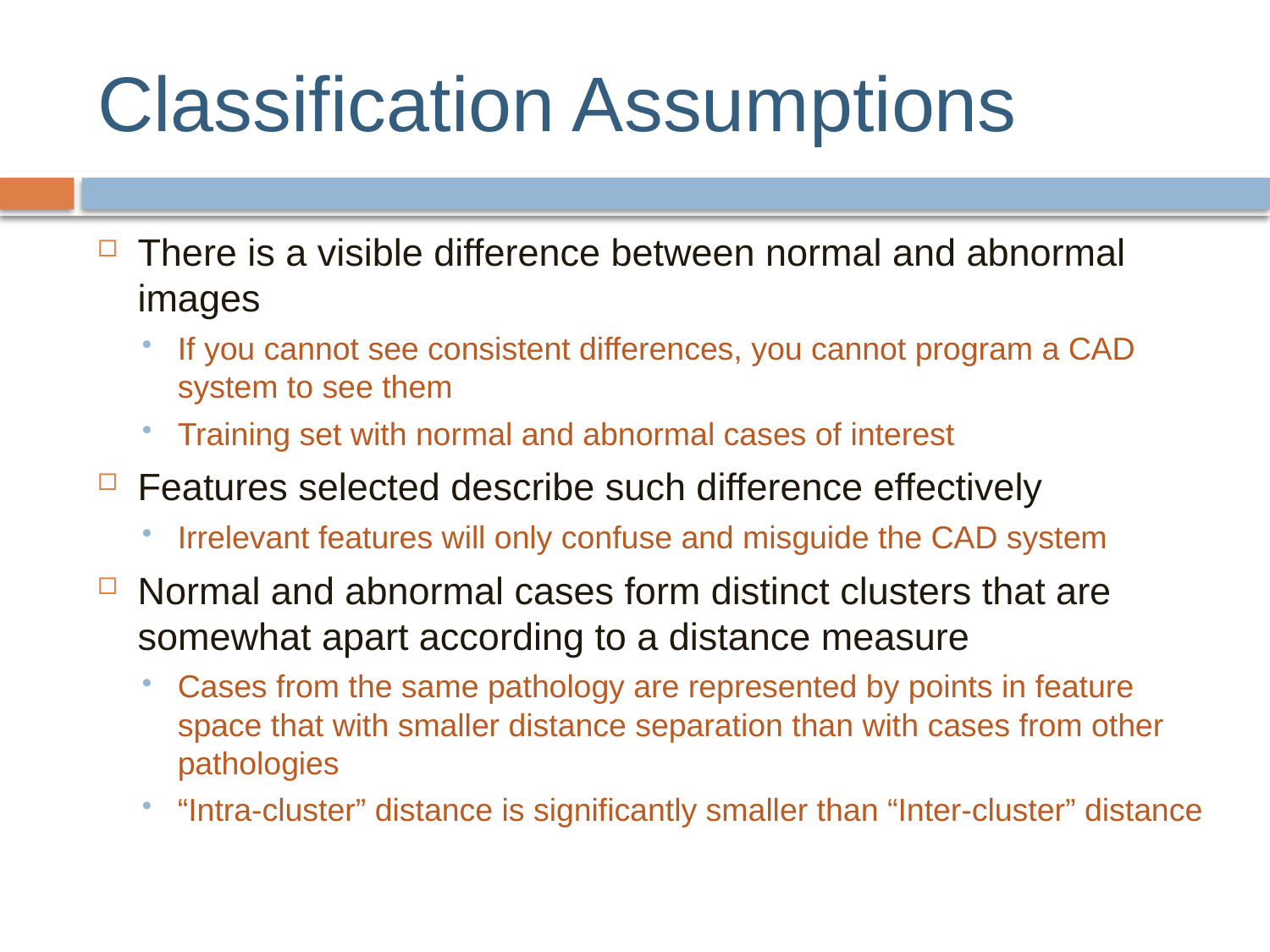

# Classification Assumptions
There is a visible difference between normal and abnormal images
If you cannot see consistent differences, you cannot program a CAD system to see them
Training set with normal and abnormal cases of interest
Features selected describe such difference effectively
Irrelevant features will only confuse and misguide the CAD system
Normal and abnormal cases form distinct clusters that are somewhat apart according to a distance measure
Cases from the same pathology are represented by points in feature space that with smaller distance separation than with cases from other pathologies
“Intra-cluster” distance is significantly smaller than “Inter-cluster” distance